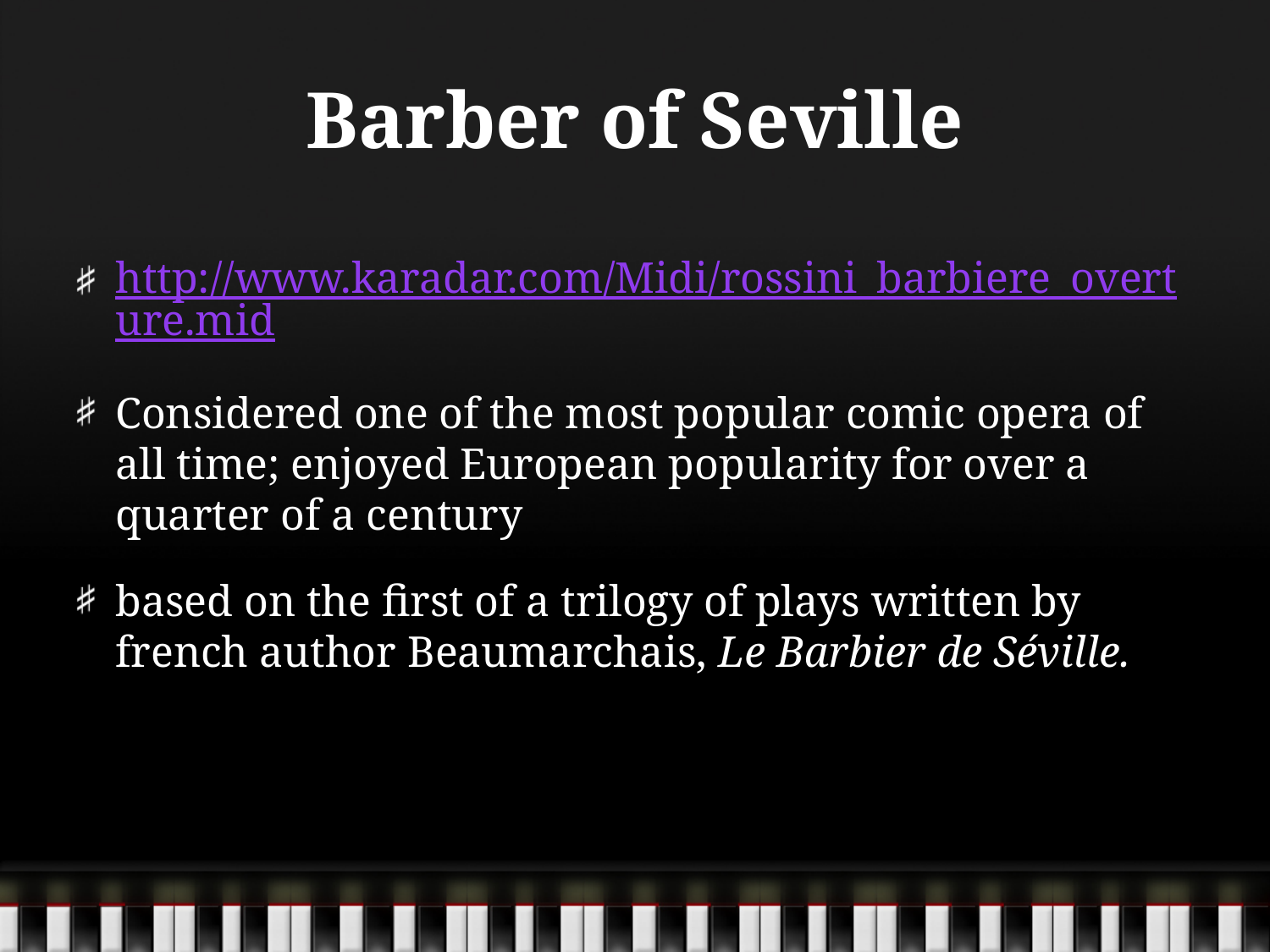

# Barber of Seville
http://www.karadar.com/Midi/rossini_barbiere_overture.mid
Considered one of the most popular comic opera of all time; enjoyed European popularity for over a quarter of a century
based on the first of a trilogy of plays written by french author Beaumarchais, Le Barbier de Séville.